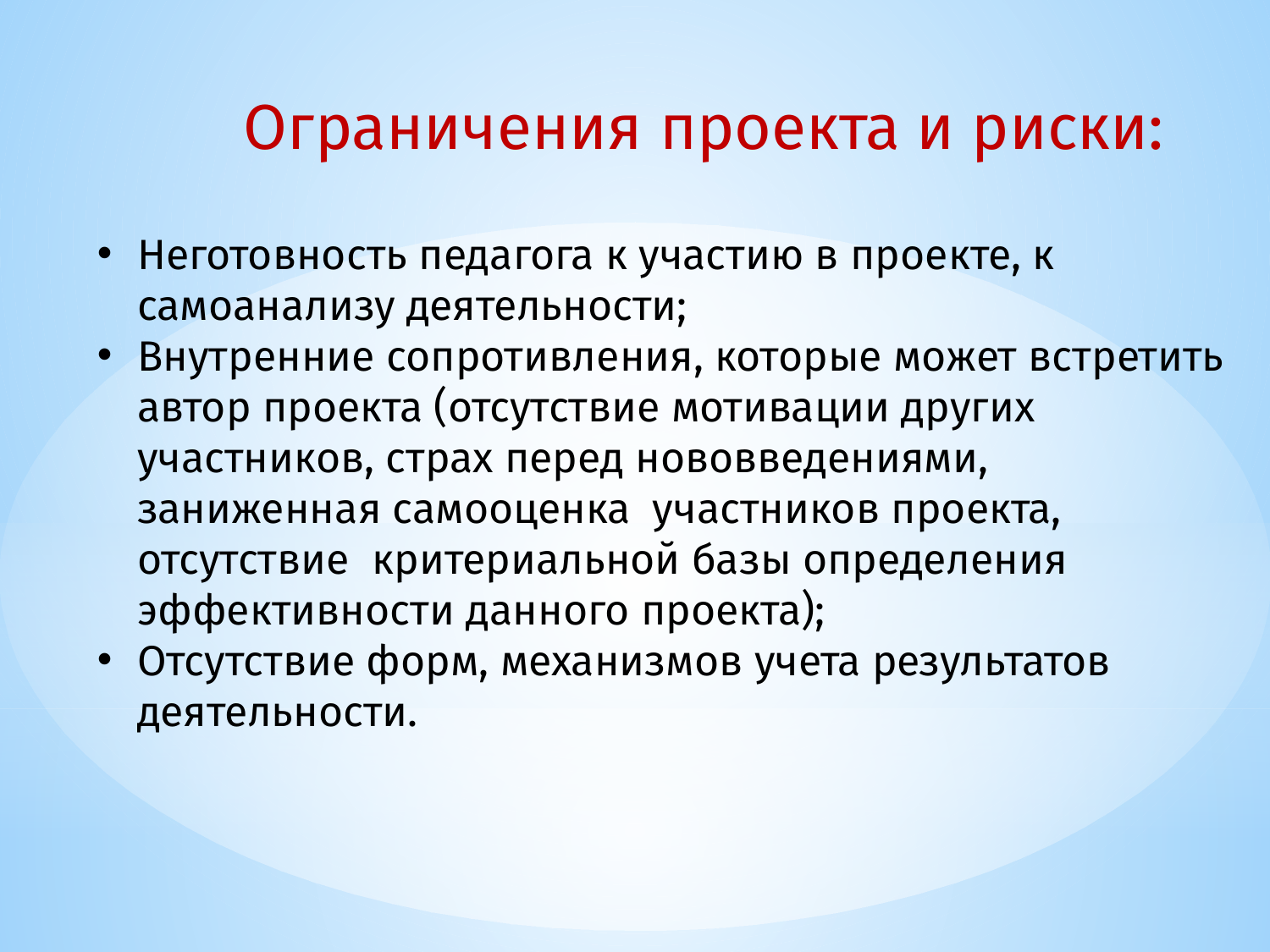

Ограничения проекта и риски:
Неготовность педагога к участию в проекте, к  самоанализу деятельности;
Внутренние сопротивления, которые может встретить автор проекта (отсутствие мотивации других участников, страх перед нововведениями, заниженная самооценка  участников проекта, отсутствие  критериальной базы определения эффективности данного проекта);
Отсутствие форм, механизмов учета результатов деятельности.